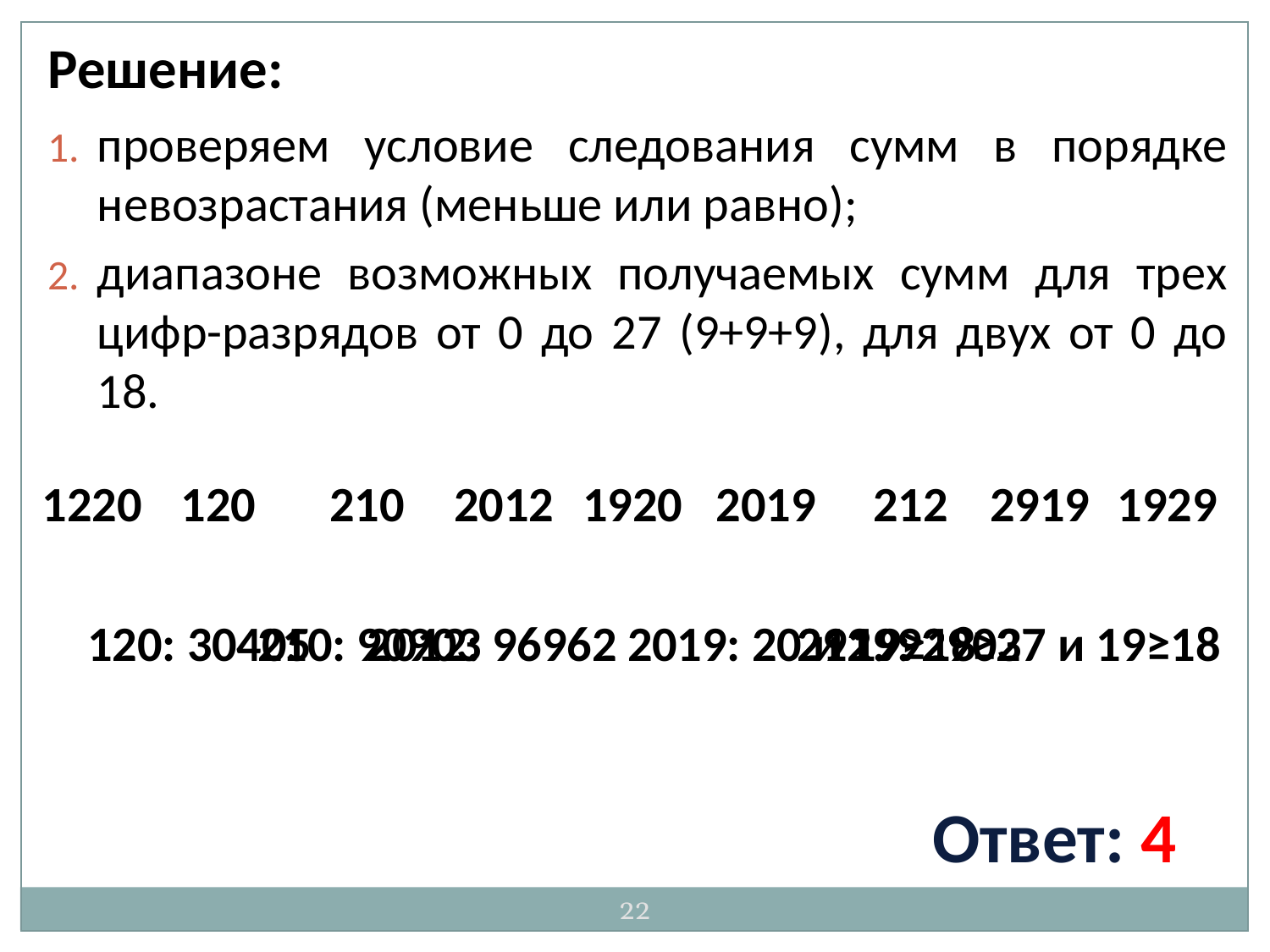

Решение:
проверяем условие следования сумм в порядке невозрастания (меньше или равно);
диапазоне возможных получаемых сумм для трех цифр-разрядов от 0 до 27 (9+9+9), для двух от 0 до 18.
1220
120
210
2012
1920
2019
212
2919
1929
|  |  |  |  |  |  |  |  |  |
| --- | --- | --- | --- | --- | --- | --- | --- | --- |
120: 30405
210: 90903
2012: 96962
2019: 20 и 19≥18
212: 92903
2919: 29≥27 и 19≥18
Ответ: 4
22